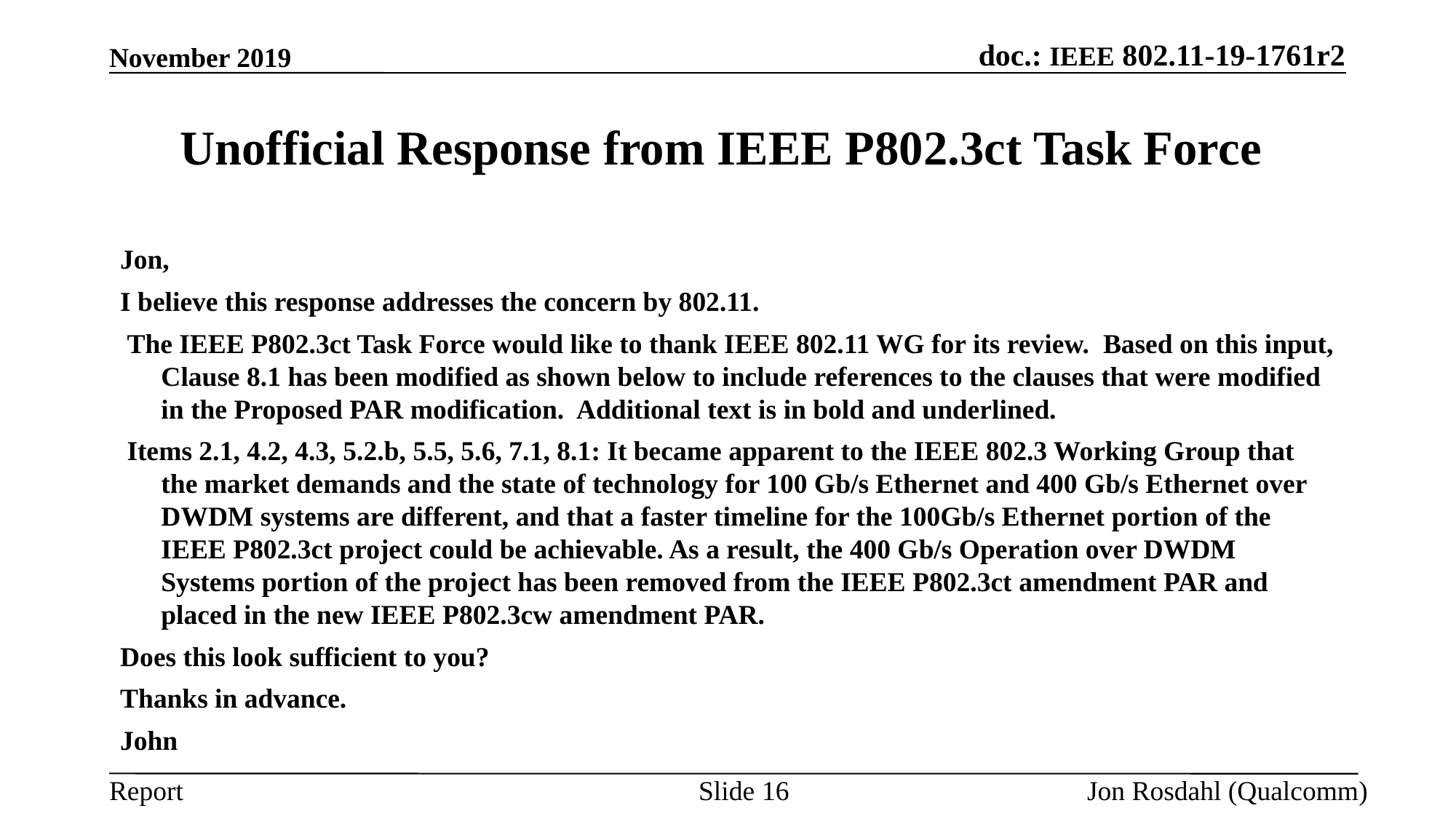

November 2019
# Unofficial Response from IEEE P802.3ct Task Force
Jon,
I believe this response addresses the concern by 802.11.
 The IEEE P802.3ct Task Force would like to thank IEEE 802.11 WG for its review.  Based on this input, Clause 8.1 has been modified as shown below to include references to the clauses that were modified in the Proposed PAR modification.  Additional text is in bold and underlined.
 Items 2.1, 4.2, 4.3, 5.2.b, 5.5, 5.6, 7.1, 8.1: It became apparent to the IEEE 802.3 Working Group that the market demands and the state of technology for 100 Gb/s Ethernet and 400 Gb/s Ethernet over DWDM systems are different, and that a faster timeline for the 100Gb/s Ethernet portion of the IEEE P802.3ct project could be achievable. As a result, the 400 Gb/s Operation over DWDM Systems portion of the project has been removed from the IEEE P802.3ct amendment PAR and placed in the new IEEE P802.3cw amendment PAR.
Does this look sufficient to you?
Thanks in advance.
John
Slide 16
Jon Rosdahl (Qualcomm)